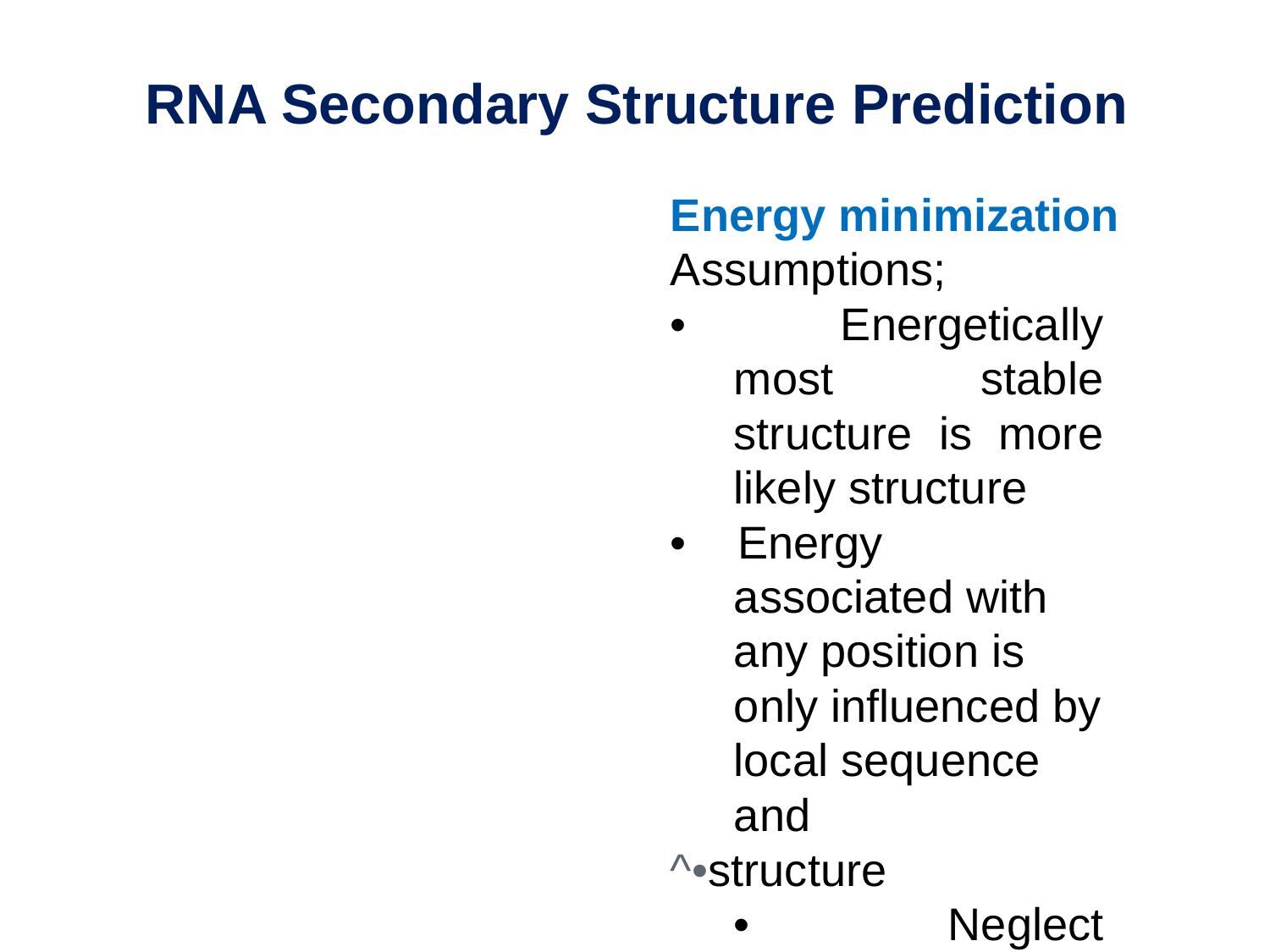

RNA Secondary Structure Prediction
Energy minimization
Assumptions;
•    Energetically most stable structure is more likely structure
•    Energy associated with any position is only influenced by local sequence and
^•structure
•    Neglect pseudoknots